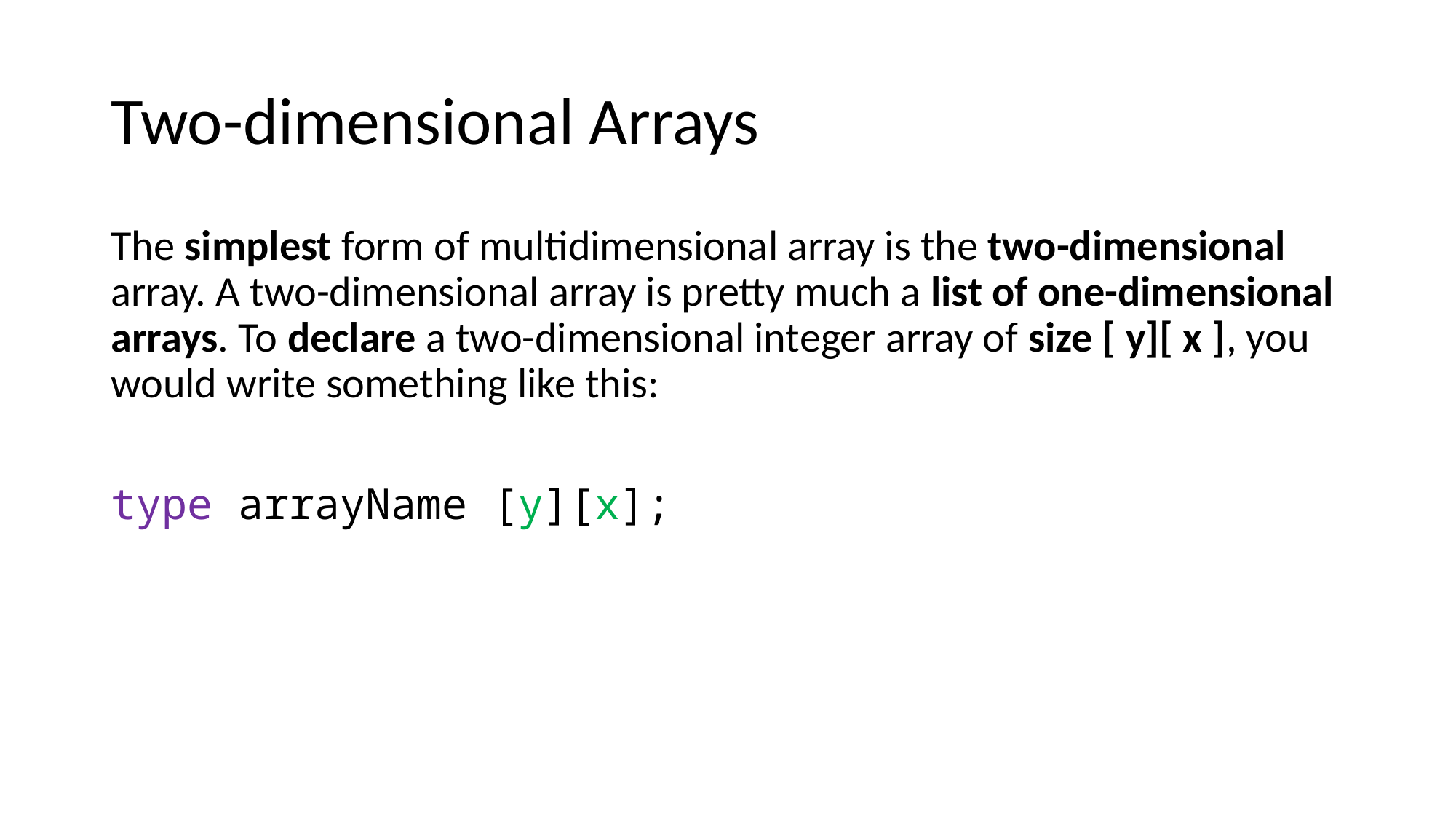

# Two-dimensional Arrays
The simplest form of multidimensional array is the two-dimensional array. A two-dimensional array is pretty much a list of one-dimensional arrays. To declare a two-dimensional integer array of size [ y][ x ], you would write something like this:

type arrayName [y][x];